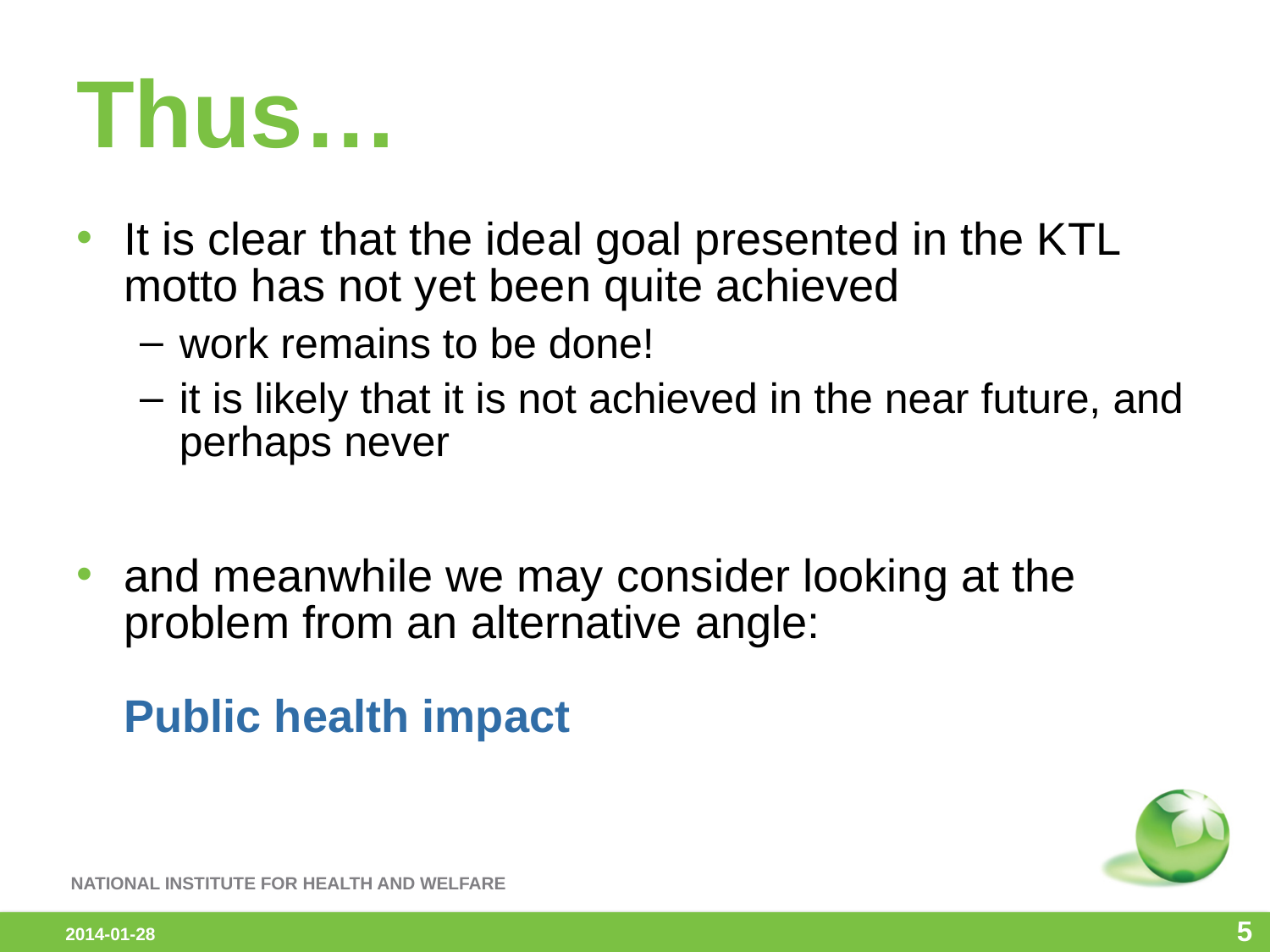

# Thus…
It is clear that the ideal goal presented in the KTL motto has not yet been quite achieved
work remains to be done!
it is likely that it is not achieved in the near future, and perhaps never

and meanwhile we may consider looking at the problem from an alternative angle:
Public health impact

5
2014-01-28